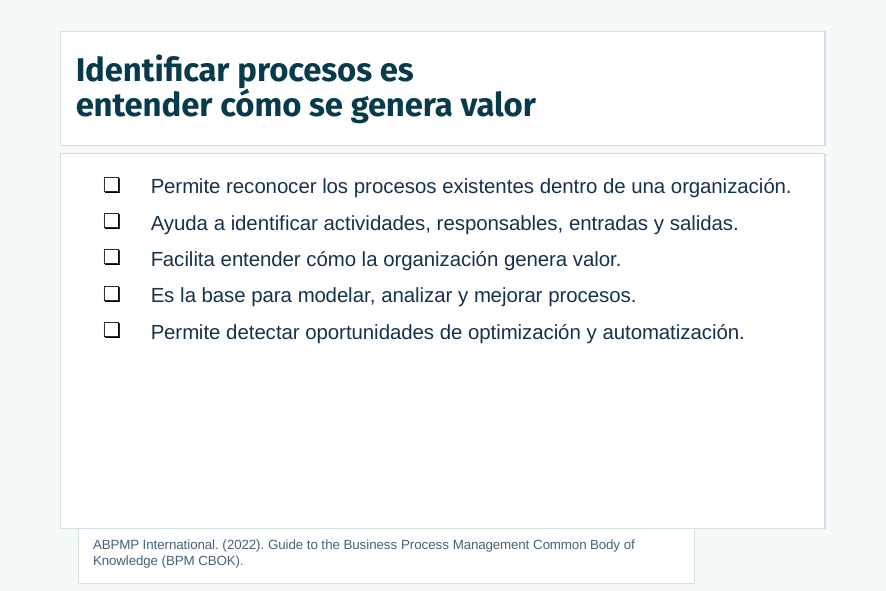

# Identificar procesos es
entender cómo se genera valor
Permite reconocer los procesos existentes dentro de una organización.
Ayuda a identificar actividades, responsables, entradas y salidas.
Facilita entender cómo la organización genera valor.
Es la base para modelar, analizar y mejorar procesos.
Permite detectar oportunidades de optimización y automatización.
ABPMP International. (2022). Guide to the Business Process Management Common Body of Knowledge (BPM CBOK).